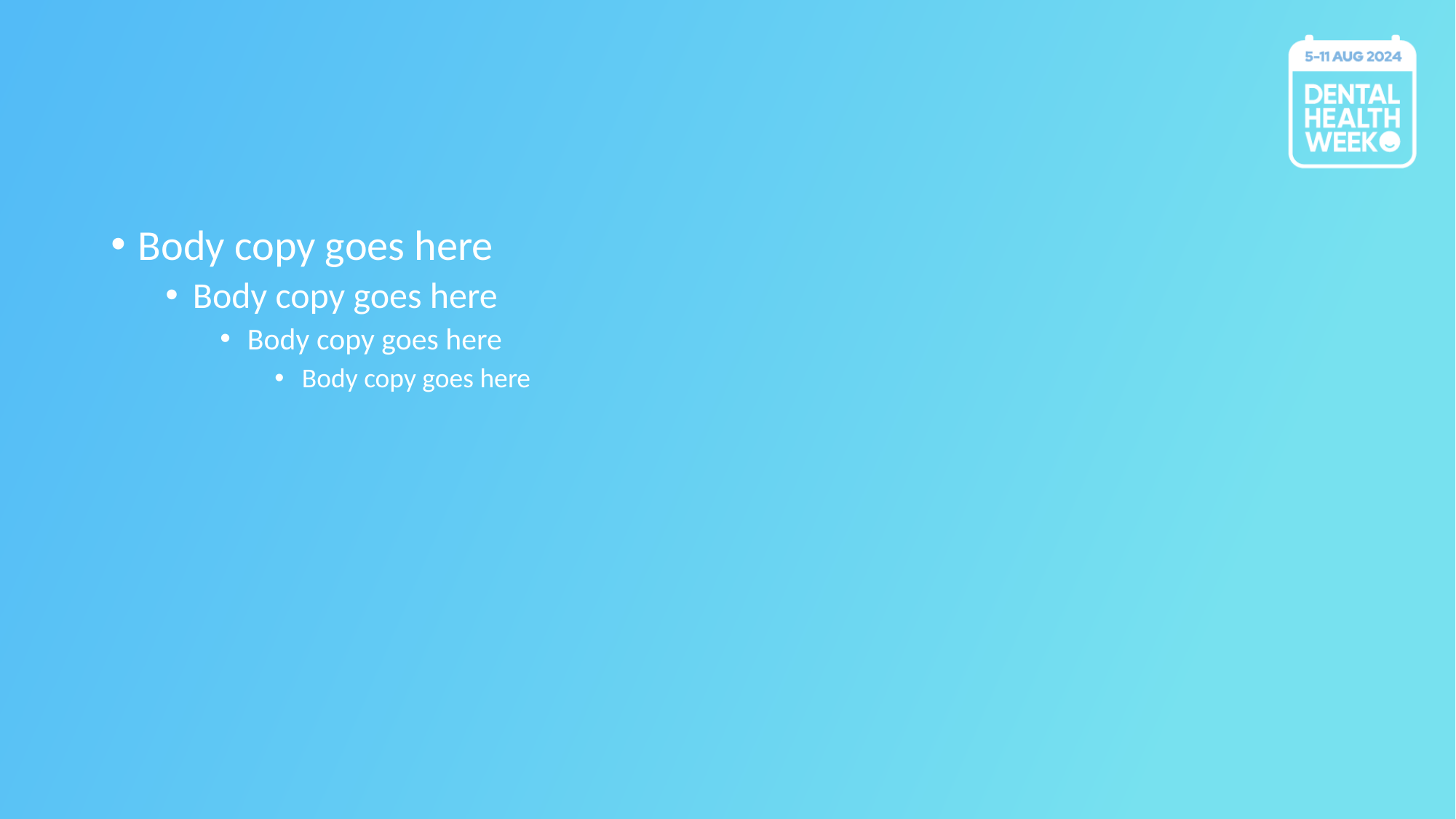

#
Body copy goes here
Body copy goes here
Body copy goes here
Body copy goes here